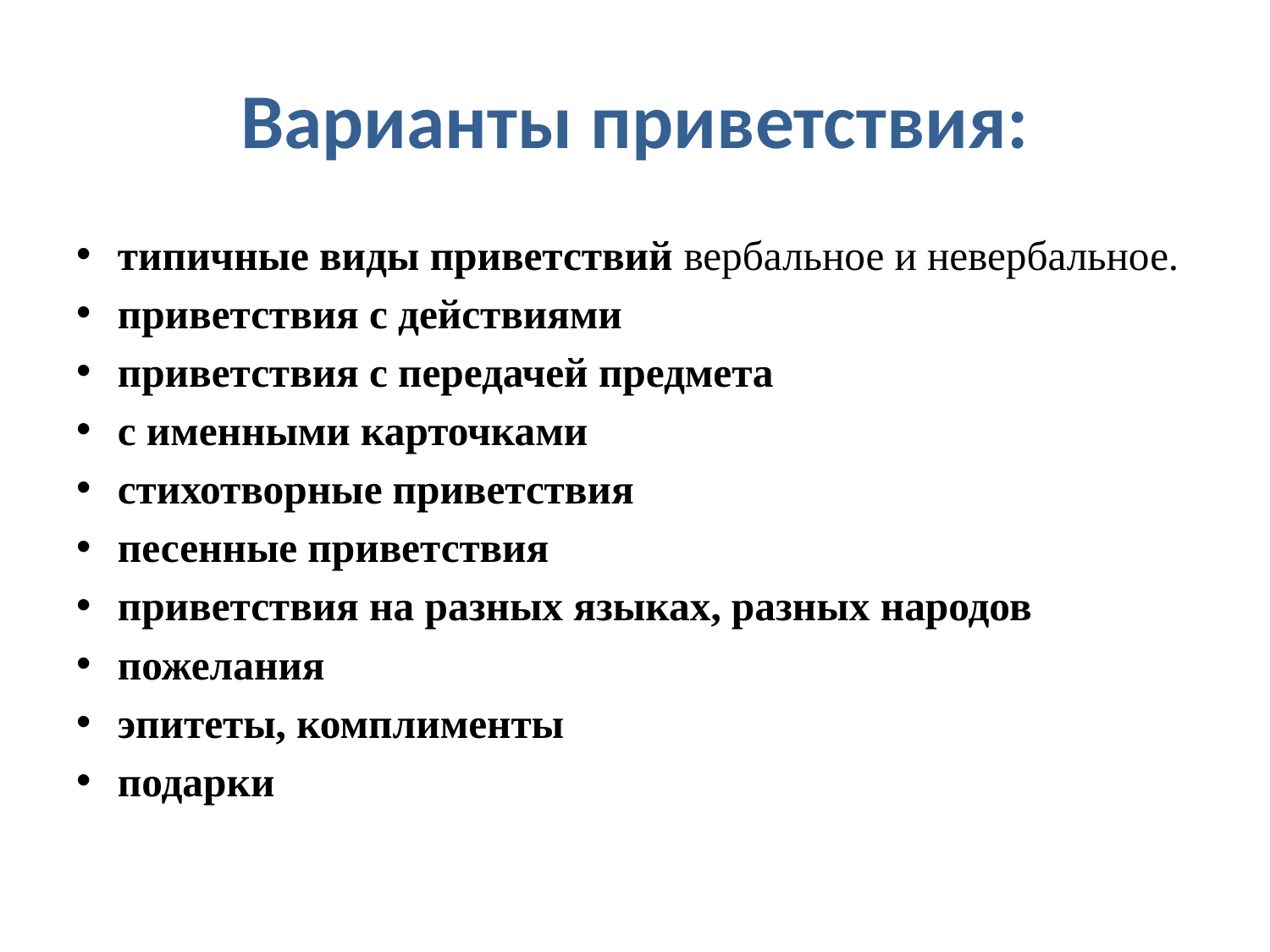

# Варианты приветствия:
типичные виды приветствий вербальное и невербальное.
приветствия с действиями
приветствия с передачей предмета
с именными карточками
стихотворные приветствия
песенные приветствия
приветствия на разных языках, разных народов
пожелания
эпитеты, комплименты
подарки